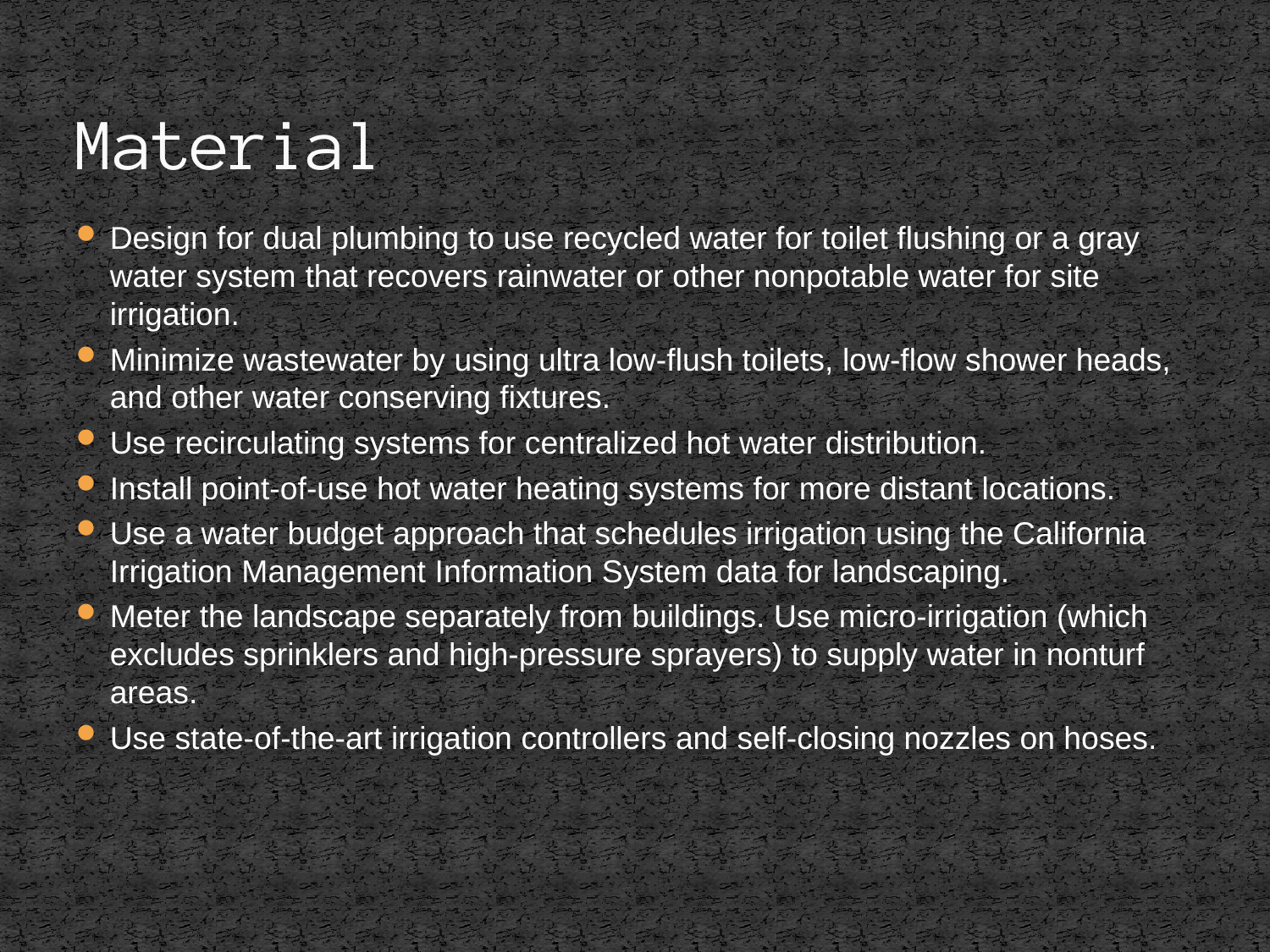

# Material
Design for dual plumbing to use recycled water for toilet flushing or a gray water system that recovers rainwater or other nonpotable water for site irrigation.
Minimize wastewater by using ultra low-flush toilets, low-flow shower heads, and other water conserving fixtures.
Use recirculating systems for centralized hot water distribution.
Install point-of-use hot water heating systems for more distant locations.
Use a water budget approach that schedules irrigation using the California Irrigation Management Information System data for landscaping.
Meter the landscape separately from buildings. Use micro-irrigation (which excludes sprinklers and high-pressure sprayers) to supply water in nonturf areas.
Use state-of-the-art irrigation controllers and self-closing nozzles on hoses.